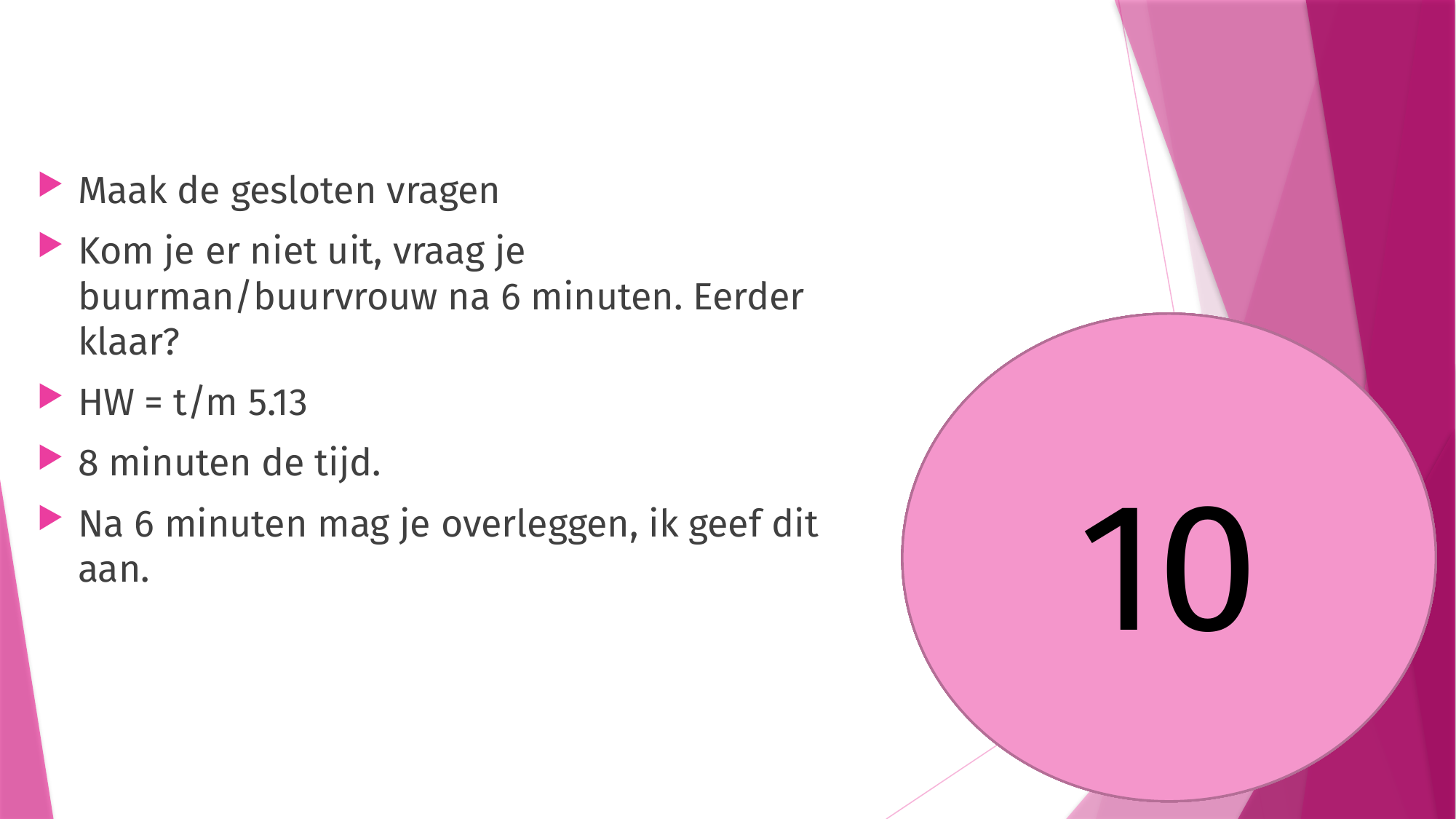

#
Maak de gesloten vragen
Kom je er niet uit, vraag je buurman/buurvrouw na 6 minuten. Eerder klaar?
HW = t/m 5.13
8 minuten de tijd.
Na 6 minuten mag je overleggen, ik geef dit aan.
10
9
8
5
6
7
4
3
1
2